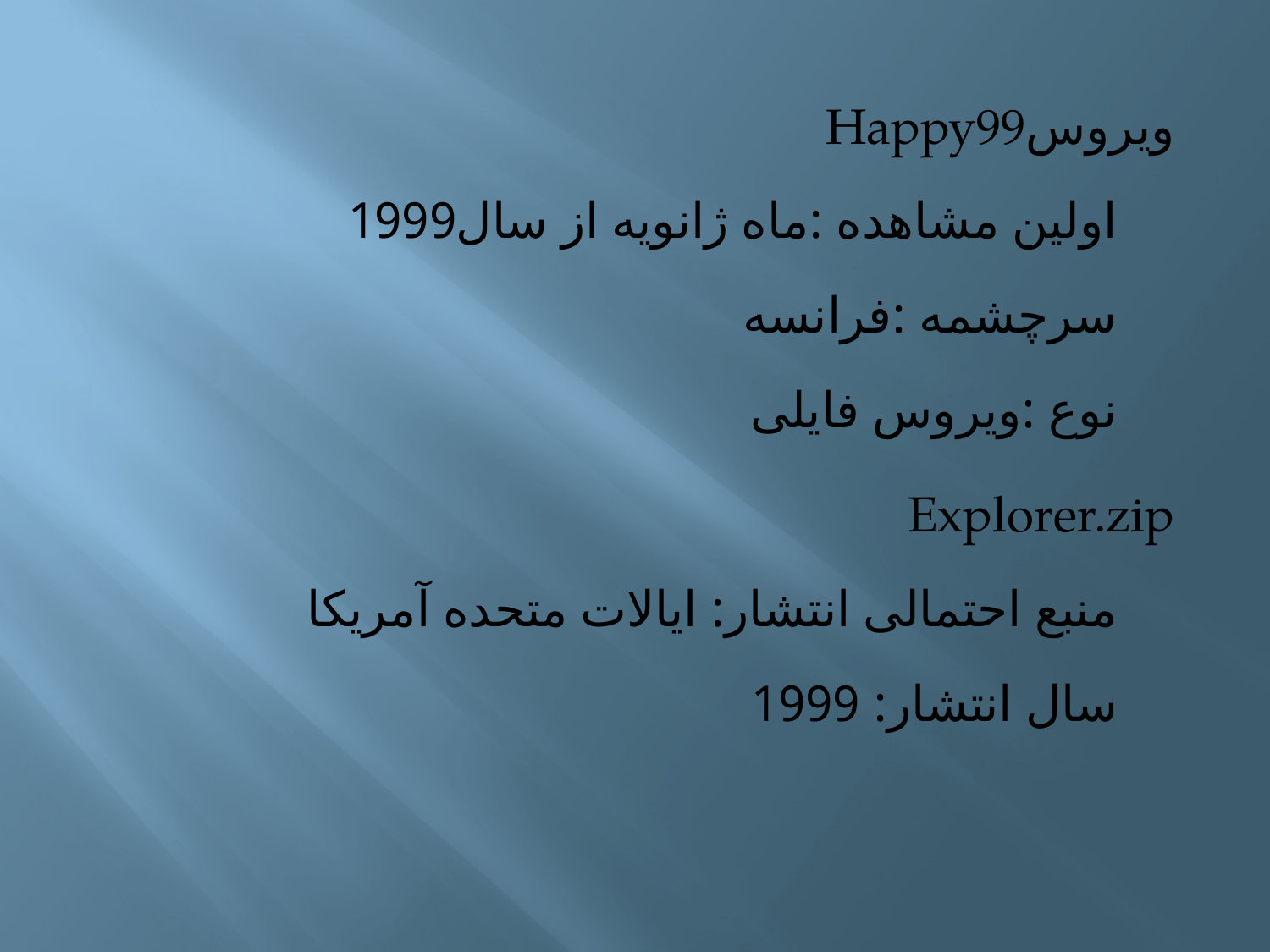

ویروسHappy99
اولین مشاهده :ماه ژانویه از سال1999
سرچشمه :فرانسه
نوع :ویروس فایلی
Explorer.zip
منبع احتمالی انتشار: ایالات متحده آمریکا
سال انتشار: 1999